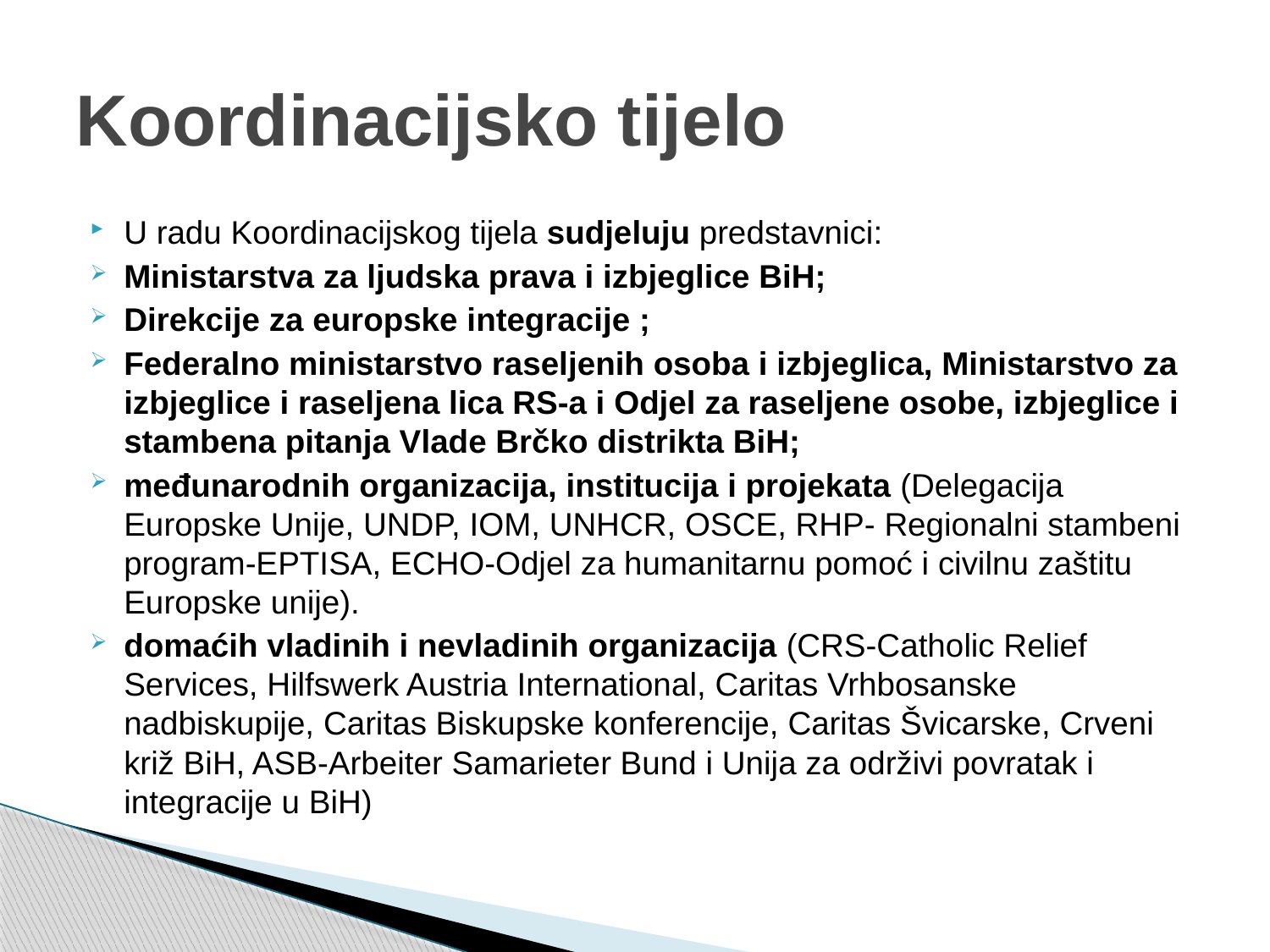

# Koordinacijsko tijelo
U radu Koordinacijskog tijela sudjeluju predstavnici:
Ministarstva za ljudska prava i izbjeglice BiH;
Direkcije za europske integracije ;
Federalno ministarstvo raseljenih osoba i izbjeglica, Ministarstvo za izbjeglice i raseljena lica RS-a i Odjel za raseljene osobe, izbjeglice i stambena pitanja Vlade Brčko distrikta BiH;
međunarodnih organizacija, institucija i projekata (Delegacija Europske Unije, UNDP, IOM, UNHCR, OSCE, RHP- Regionalni stambeni program-EPTISA, ECHO-Odjel za humanitarnu pomoć i civilnu zaštitu Europske unije).
domaćih vladinih i nevladinih organizacija (CRS-Catholic Relief Services, Hilfswerk Austria International, Caritas Vrhbosanske nadbiskupije, Caritas Biskupske konferencije, Caritas Švicarske, Crveni križ BiH, ASB-Arbeiter Samarieter Bund i Unija za održivi povratak i integracije u BiH)